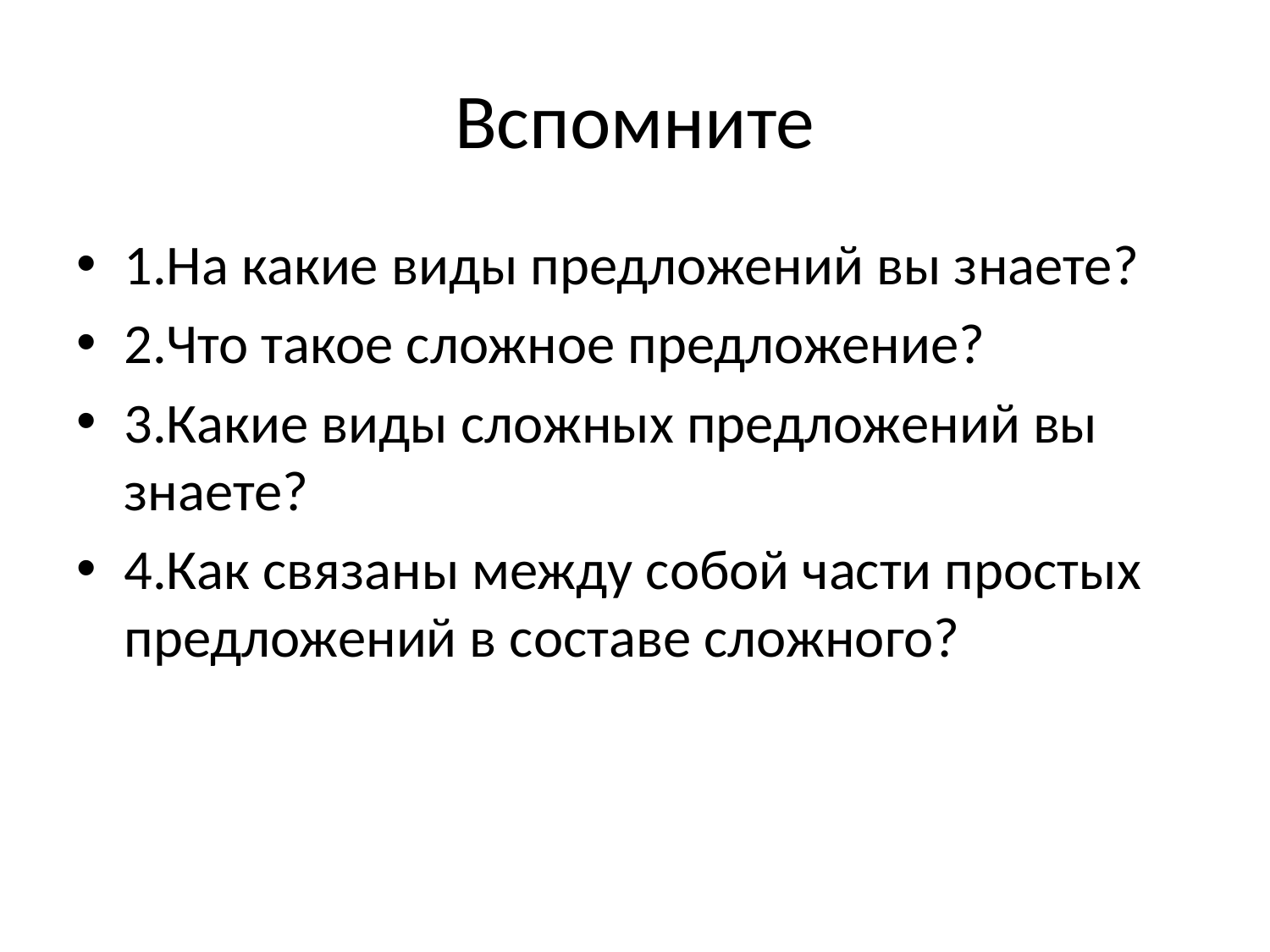

# Вспомните
1.На какие виды предложений вы знаете?
2.Что такое сложное предложение?
3.Какие виды сложных предложений вы знаете?
4.Как связаны между собой части простых предложений в составе сложного?